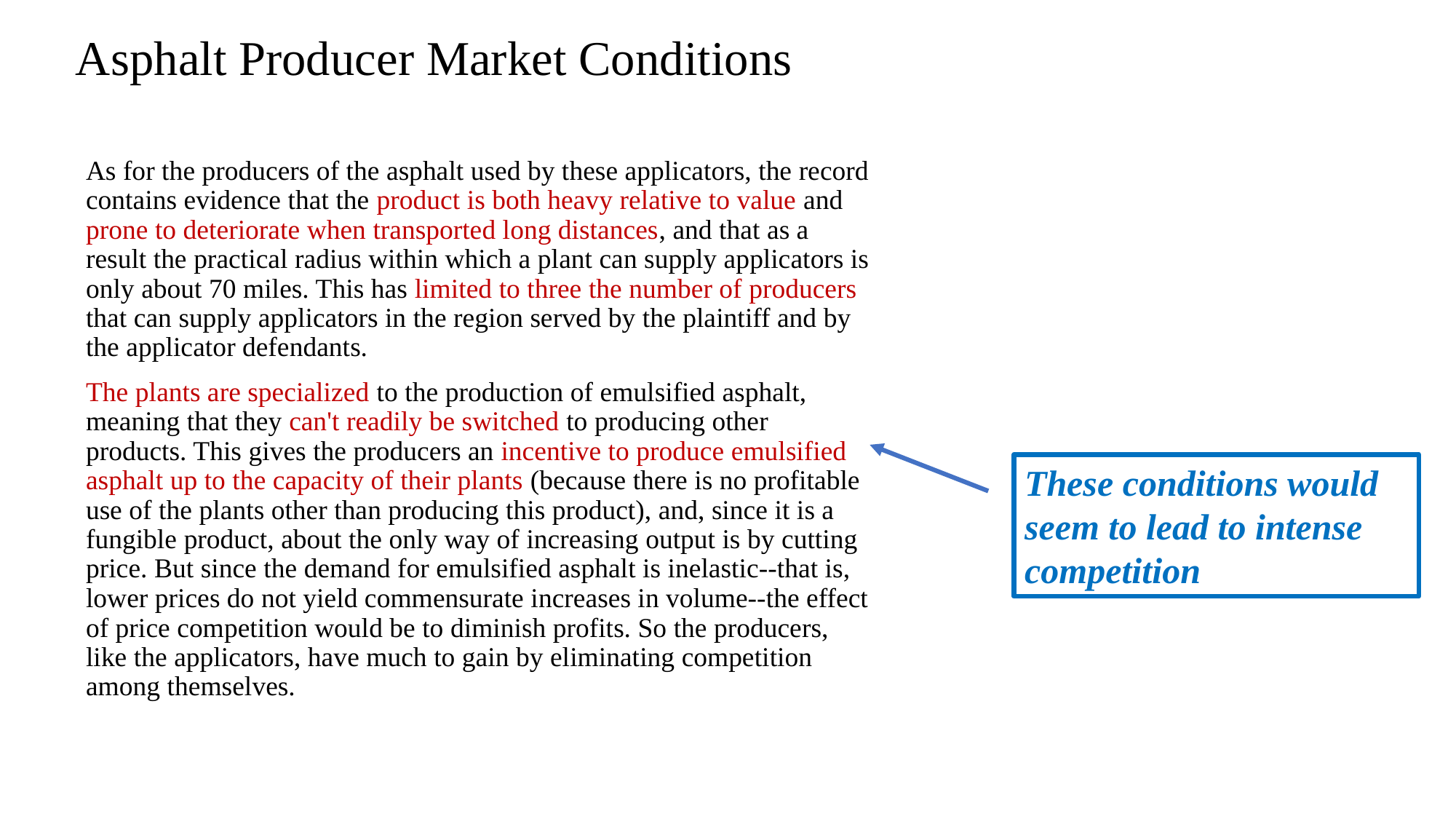

# Asphalt Producer Market Conditions
As for the producers of the asphalt used by these applicators, the record contains evidence that the product is both heavy relative to value and prone to deteriorate when transported long distances, and that as a result the practical radius within which a plant can supply applicators is only about 70 miles. This has limited to three the number of producers that can supply applicators in the region served by the plaintiff and by the applicator defendants.
The plants are specialized to the production of emulsified asphalt, meaning that they can't readily be switched to producing other products. This gives the producers an incentive to produce emulsified asphalt up to the capacity of their plants (because there is no profitable use of the plants other than producing this product), and, since it is a fungible product, about the only way of increasing output is by cutting price. But since the demand for emulsified asphalt is inelastic--that is, lower prices do not yield commensurate increases in volume--the effect of price competition would be to diminish profits. So the producers, like the applicators, have much to gain by eliminating competition among themselves.
These conditions would seem to lead to intense competition